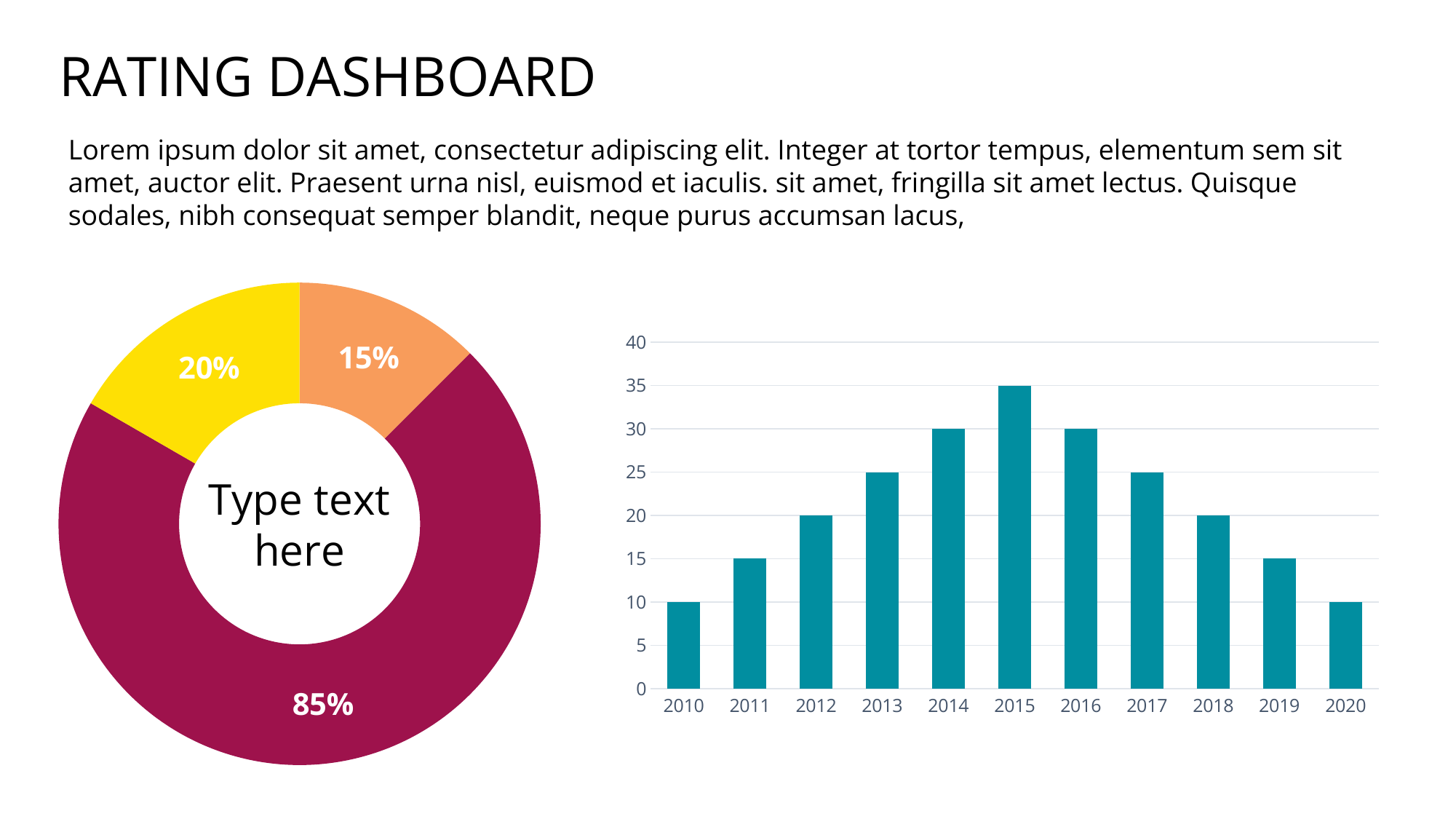

# RATING DASHBOARD
Lorem ipsum dolor sit amet, consectetur adipiscing elit. Integer at tortor tempus, elementum sem sit amet, auctor elit. Praesent urna nisl, euismod et iaculis. sit amet, fringilla sit amet lectus. Quisque sodales, nibh consequat semper blandit, neque purus accumsan lacus,

### Chart

| Category | Sales |
|---|---|
| 1st Qtr | 0.15 |
| 2nd Qtr | 0.85 |
Type text here

### Chart

| Category | Series 1 |
|---|---|
| 2010 | 10.0 |
| 2011 | 15.0 |
| 2012 | 20.0 |
| 2013 | 25.0 |
| 2014 | 30.0 |
| 2015 | 35.0 |
| 2016 | 30.0 |
| 2017 | 25.0 |
| 2018 | 20.0 |
| 2019 | 15.0 |
| 2020 | 10.0 |